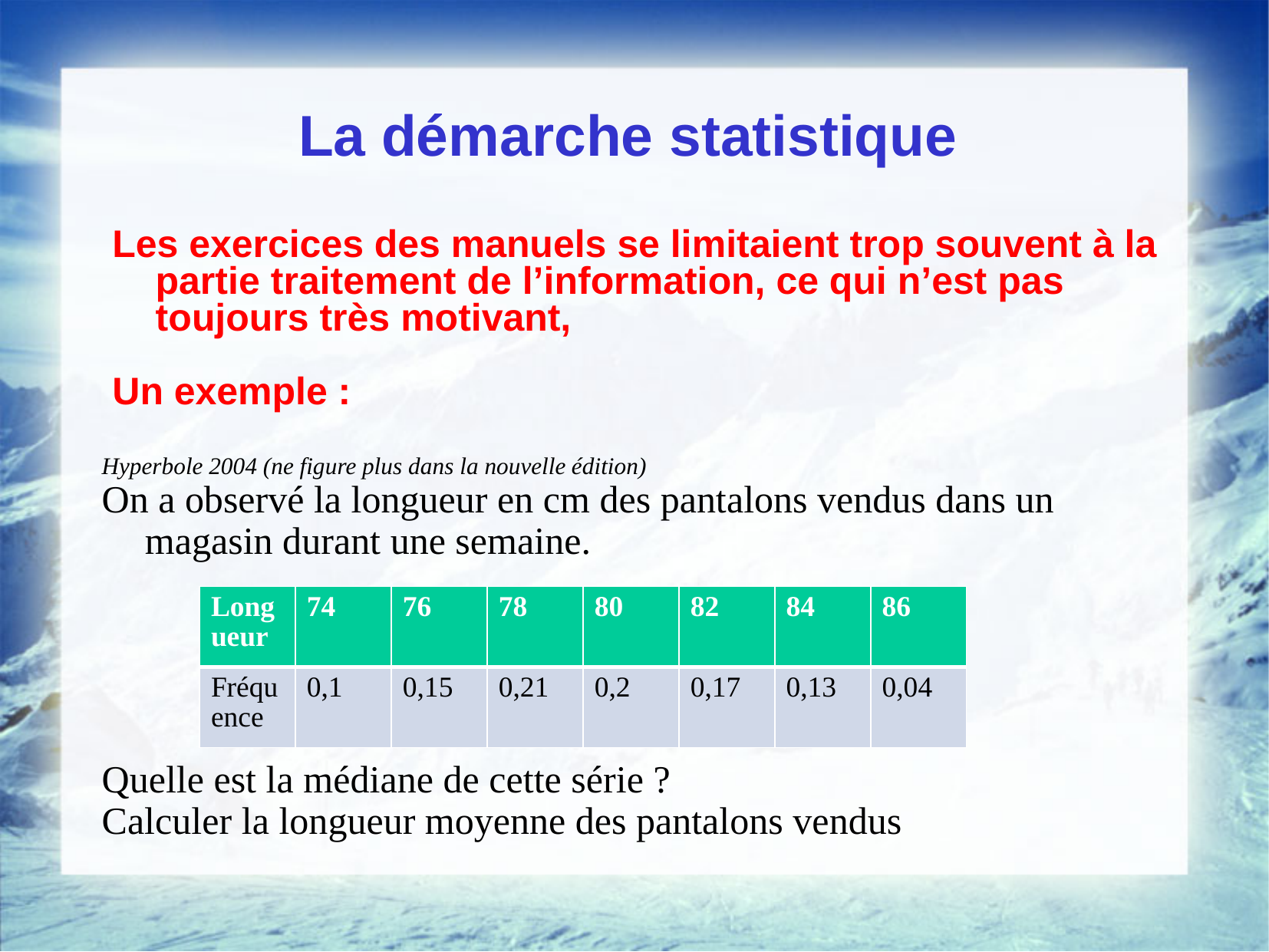

La démarche statistique
Les exercices des manuels se limitaient trop souvent à la partie traitement de l’information, ce qui n’est pas toujours très motivant,

Un exemple :

Hyperbole 2004 (ne figure plus dans la nouvelle édition)
On a observé la longueur en cm des pantalons vendus dans un magasin durant une semaine.

Quelle est la médiane de cette série ?
Calculer la longueur moyenne des pantalons vendus

| Longueur | 74 | 76 | 78 | 80 | 82 | 84 | 86 |
| --- | --- | --- | --- | --- | --- | --- | --- |
| Fréquence | 0,1 | 0,15 | 0,21 | 0,2 | 0,17 | 0,13 | 0,04 |